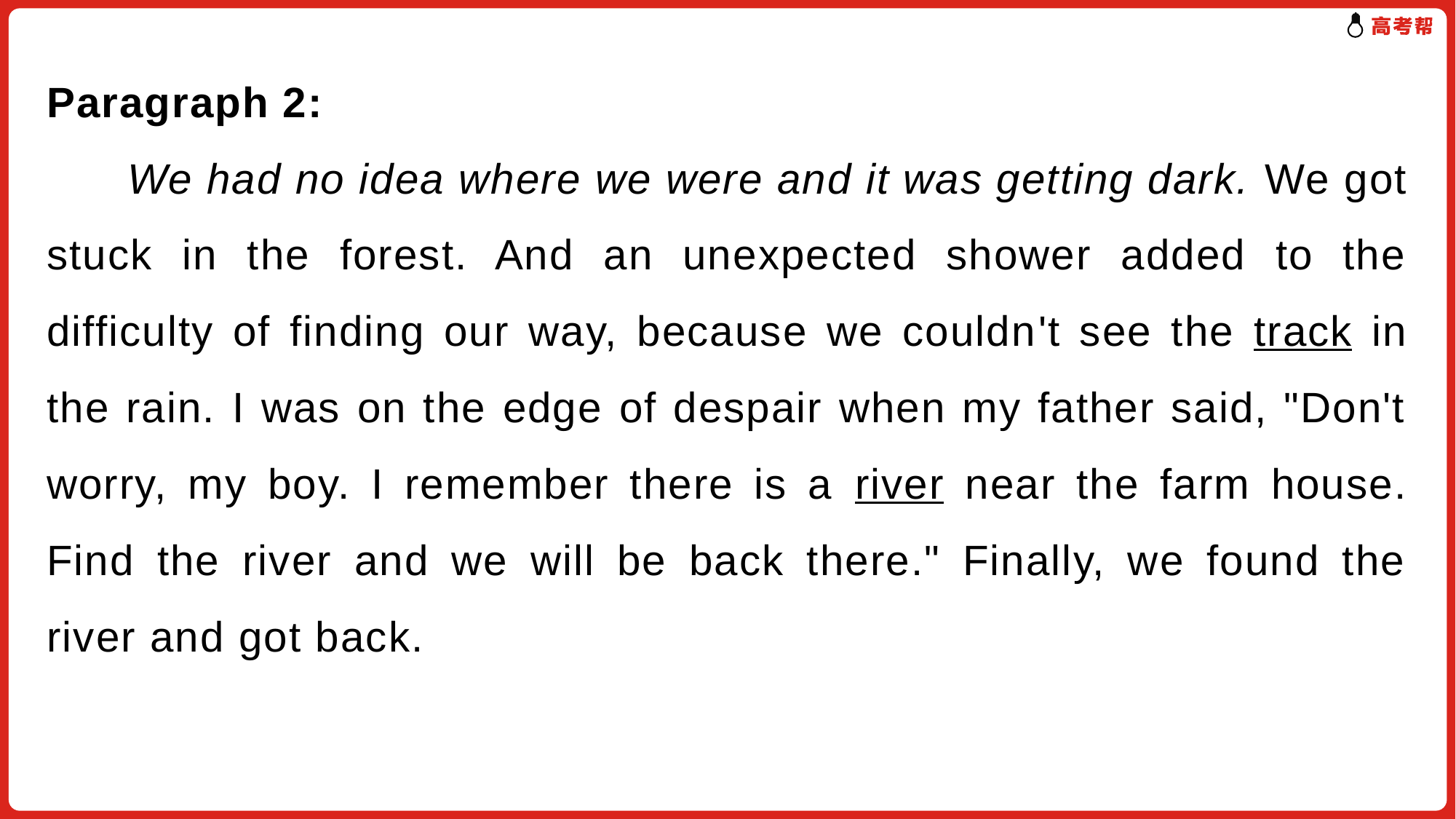

Paragraph 2:
      We had no idea where we were and it was getting dark. We got stuck in the forest. And an unexpected shower added to the difficulty of finding our way, because we couldn't see the track in the rain. I was on the edge of despair when my father said, "Don't worry, my boy. I remember there is a river near the farm house. Find the river and we will be back there." Finally, we found the river and got back.